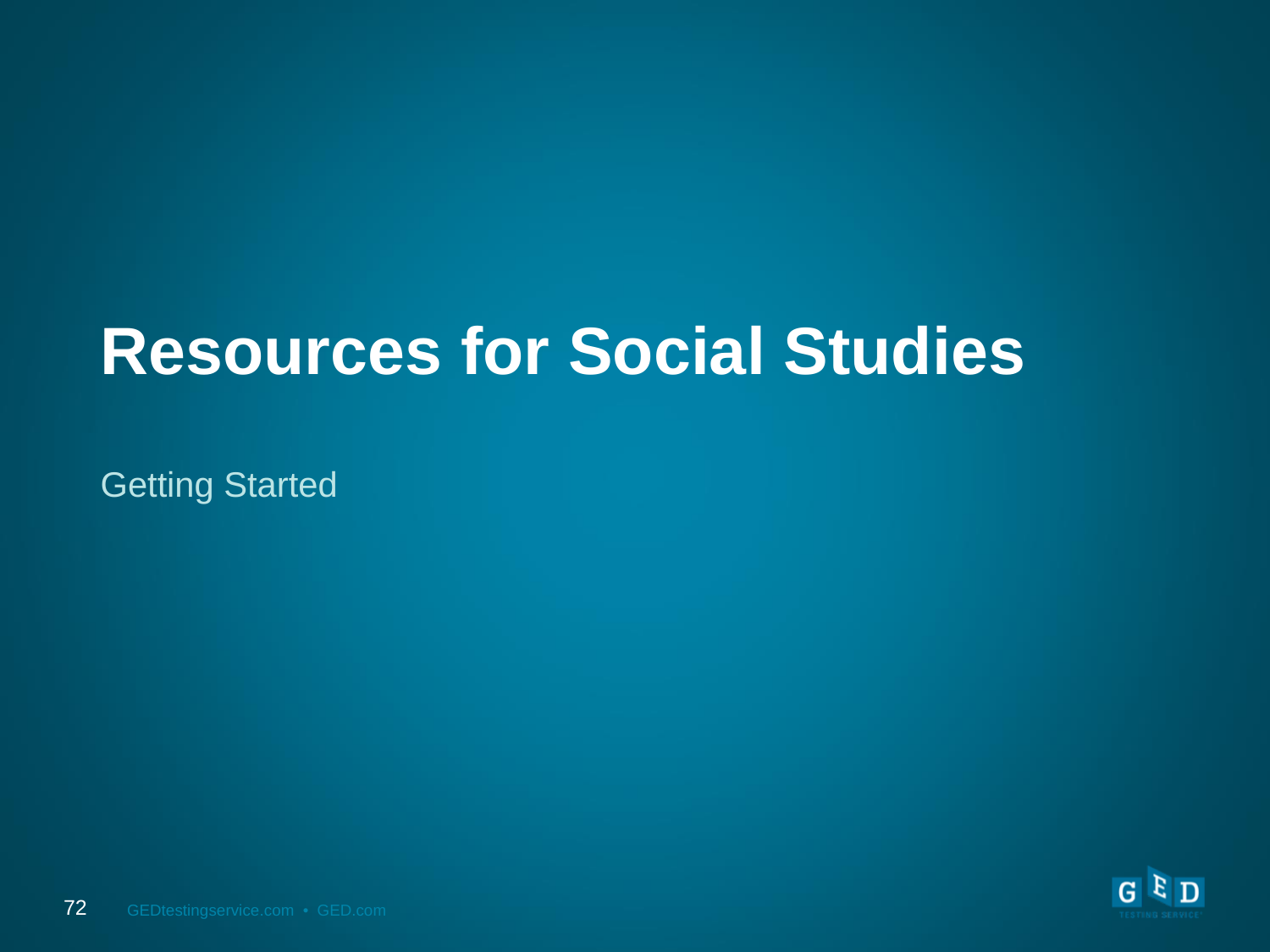

# Resources for Social Studies
Getting Started
72